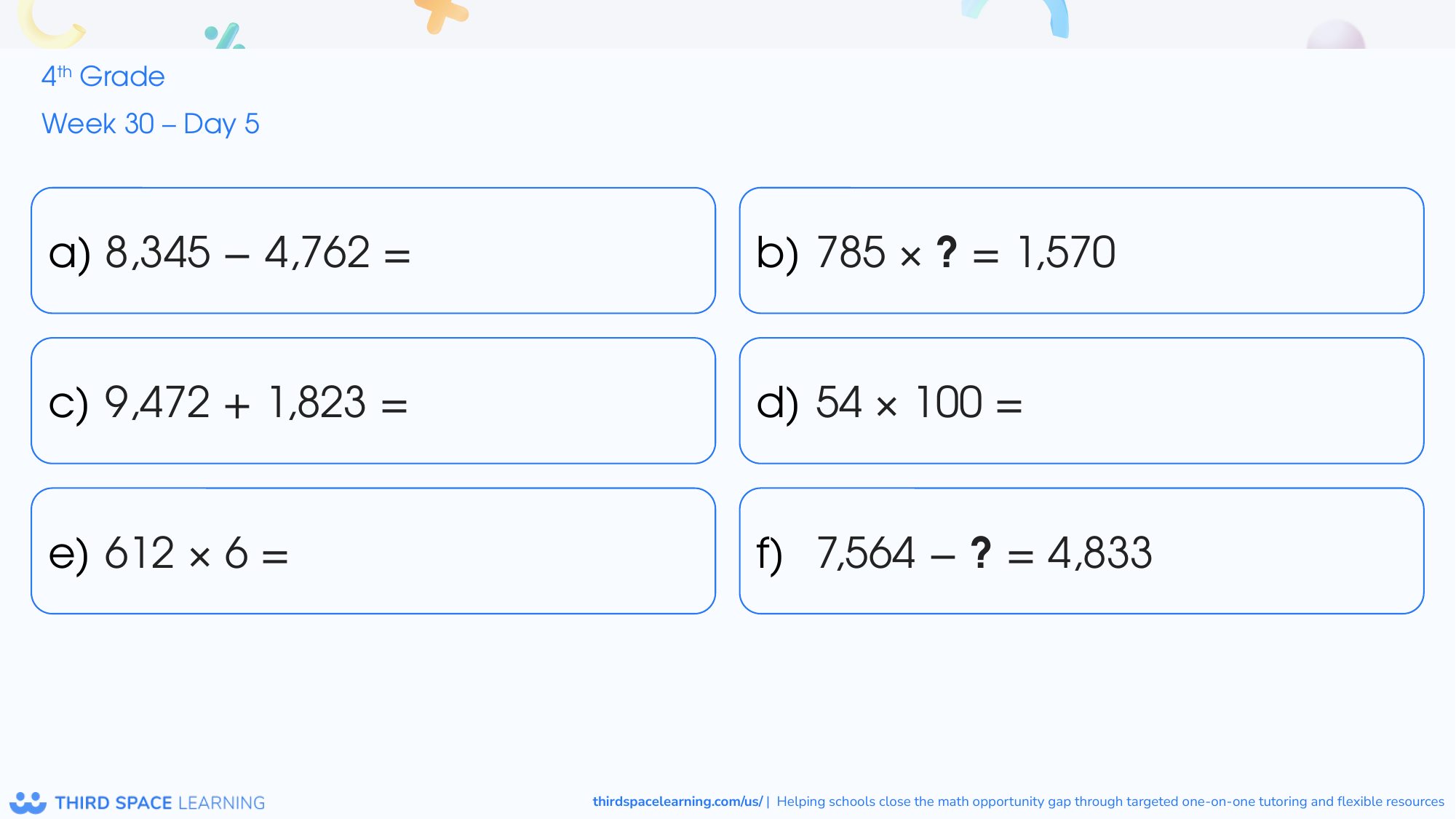

4th Grade
Week 30 – Day 5
8,345 − 4,762 =
785 × ? = 1,570
9,472 + 1,823 =
54 × 100 =
612 × 6 =
7,564 − ? = 4,833